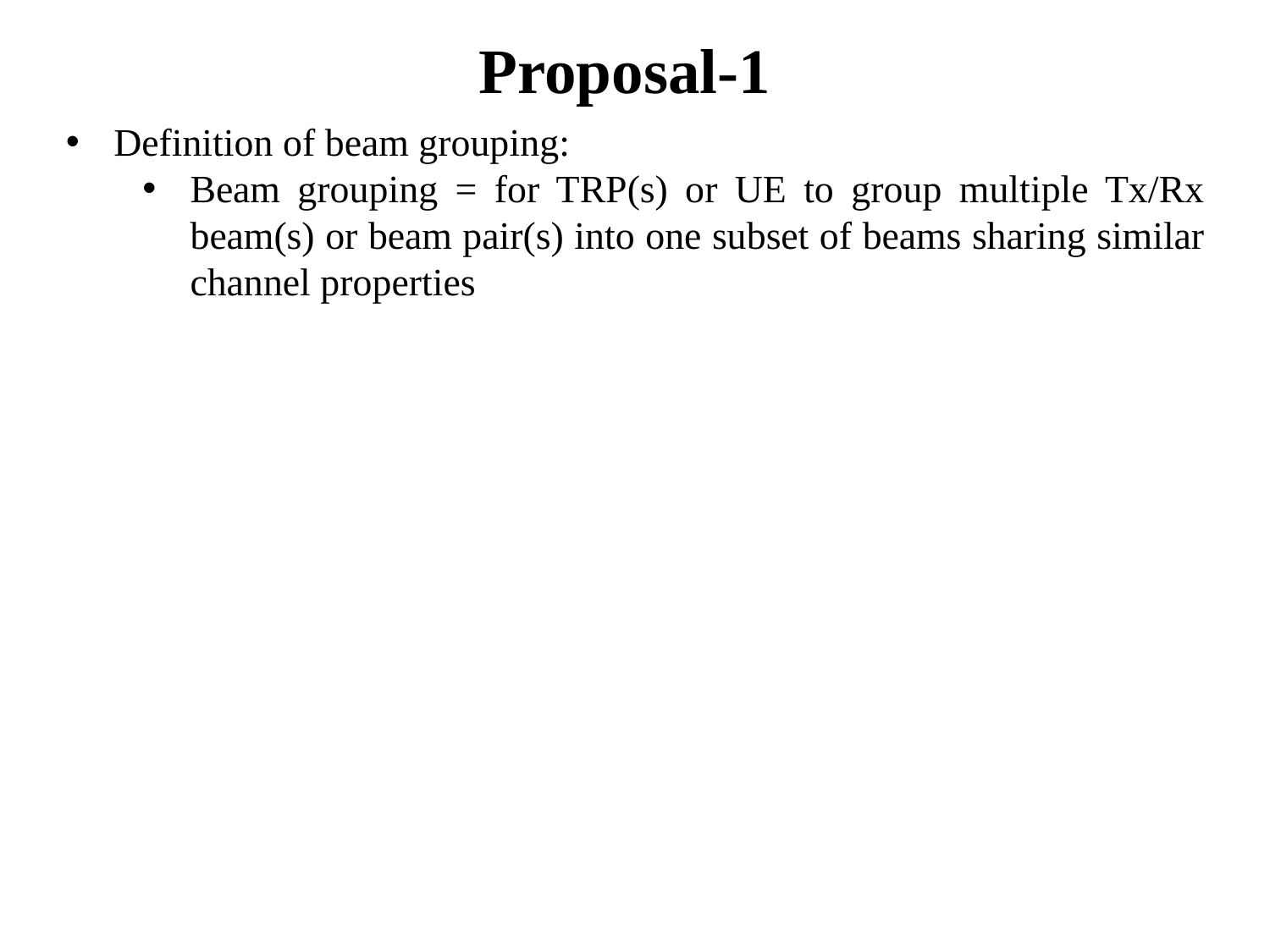

# Proposal-1
Definition of beam grouping:
Beam grouping = for TRP(s) or UE to group multiple Tx/Rx beam(s) or beam pair(s) into one subset of beams sharing similar channel properties